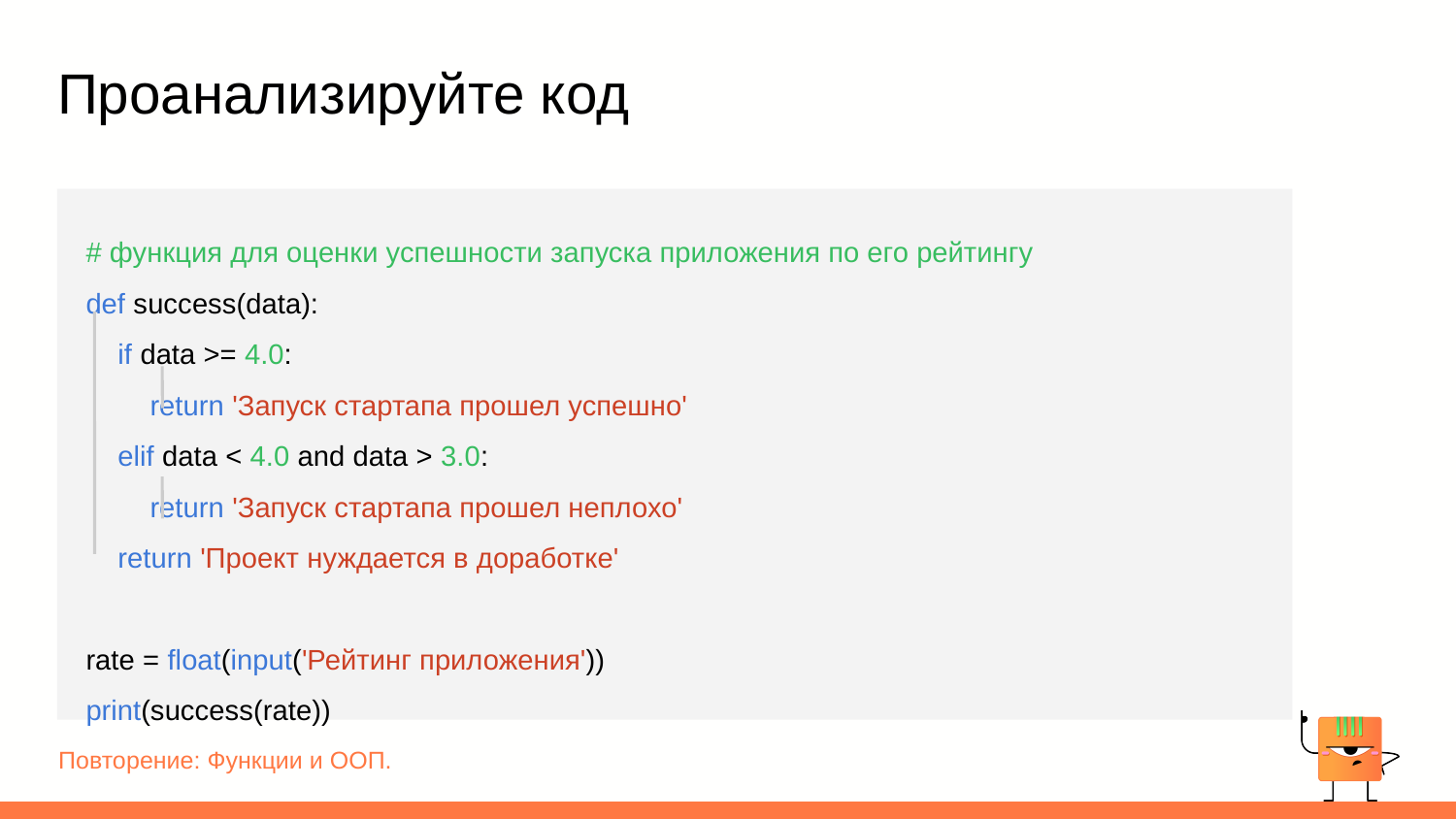

# Проанализируйте код
# функция для оценки успешности запуска приложения по его рейтингу
def success(data):
    if data >= 4.0:
        return 'Запуск стартапа прошел успешно'
    elif data < 4.0 and data > 3.0:
        return 'Запуск стартапа прошел неплохо'
    return 'Проект нуждается в доработке'

rate = float(input('Рейтинг приложения'))
print(success(rate))

Повторение: Функции и ООП.